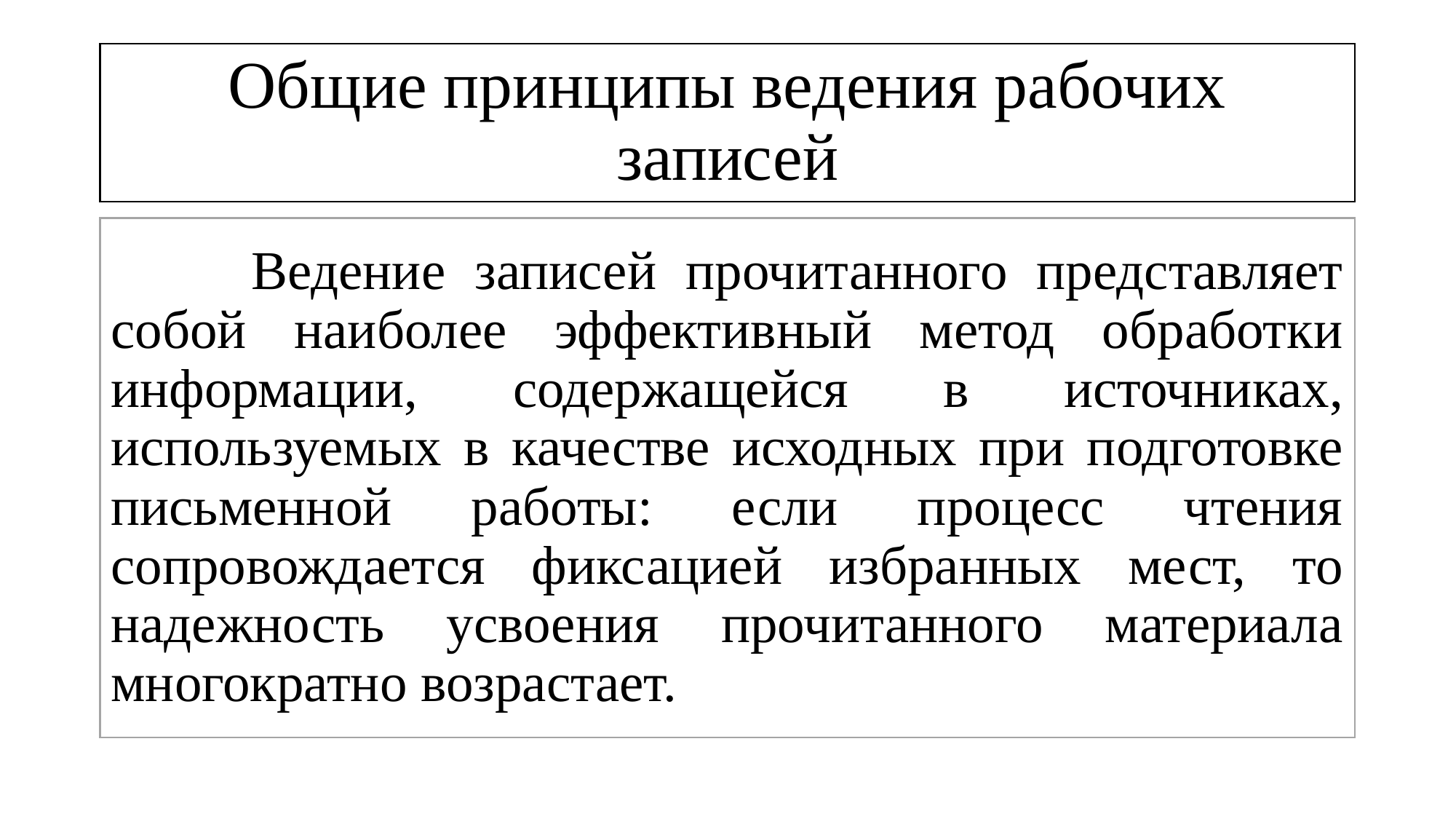

# Общие принципы ведения рабочих записей
     Ведение записей прочитанного представляет собой наиболее эффективный метод обработки информации, содержащейся в источниках, используемых в качестве исходных при подготовке письменной работы: если процесс чтения сопровождается фиксацией избранных мест, то надежность усвоения прочитанного материала многократно возрастает.